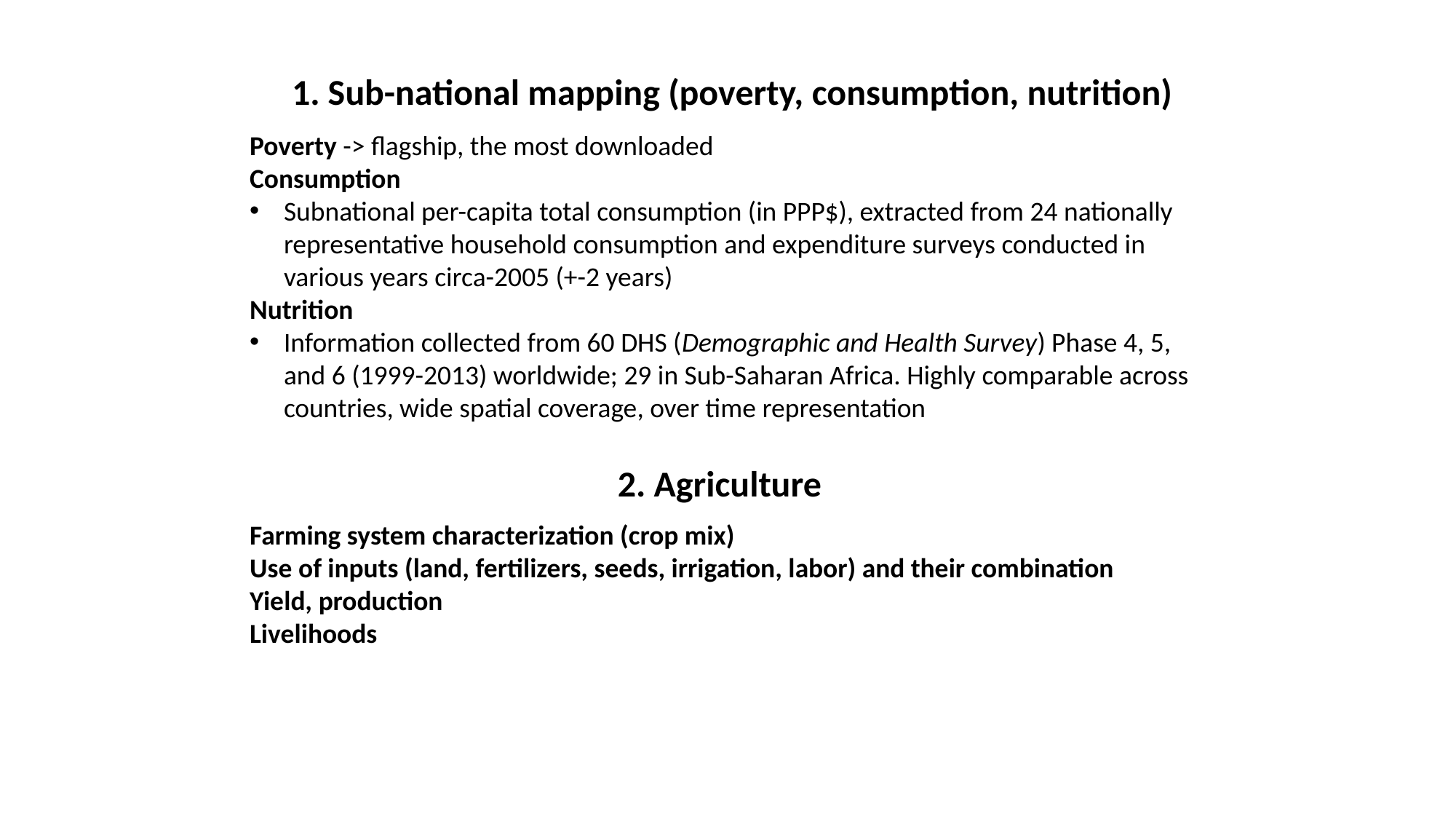

1. Sub-national mapping (poverty, consumption, nutrition)
Poverty -> flagship, the most downloaded
Consumption
Subnational per-capita total consumption (in PPP$), extracted from 24 nationally representative household consumption and expenditure surveys conducted in various years circa-2005 (+-2 years)
Nutrition
Information collected from 60 DHS (Demographic and Health Survey) Phase 4, 5, and 6 (1999-2013) worldwide; 29 in Sub-Saharan Africa. Highly comparable across countries, wide spatial coverage, over time representation
2. Agriculture
Farming system characterization (crop mix)
Use of inputs (land, fertilizers, seeds, irrigation, labor) and their combination
Yield, production
Livelihoods